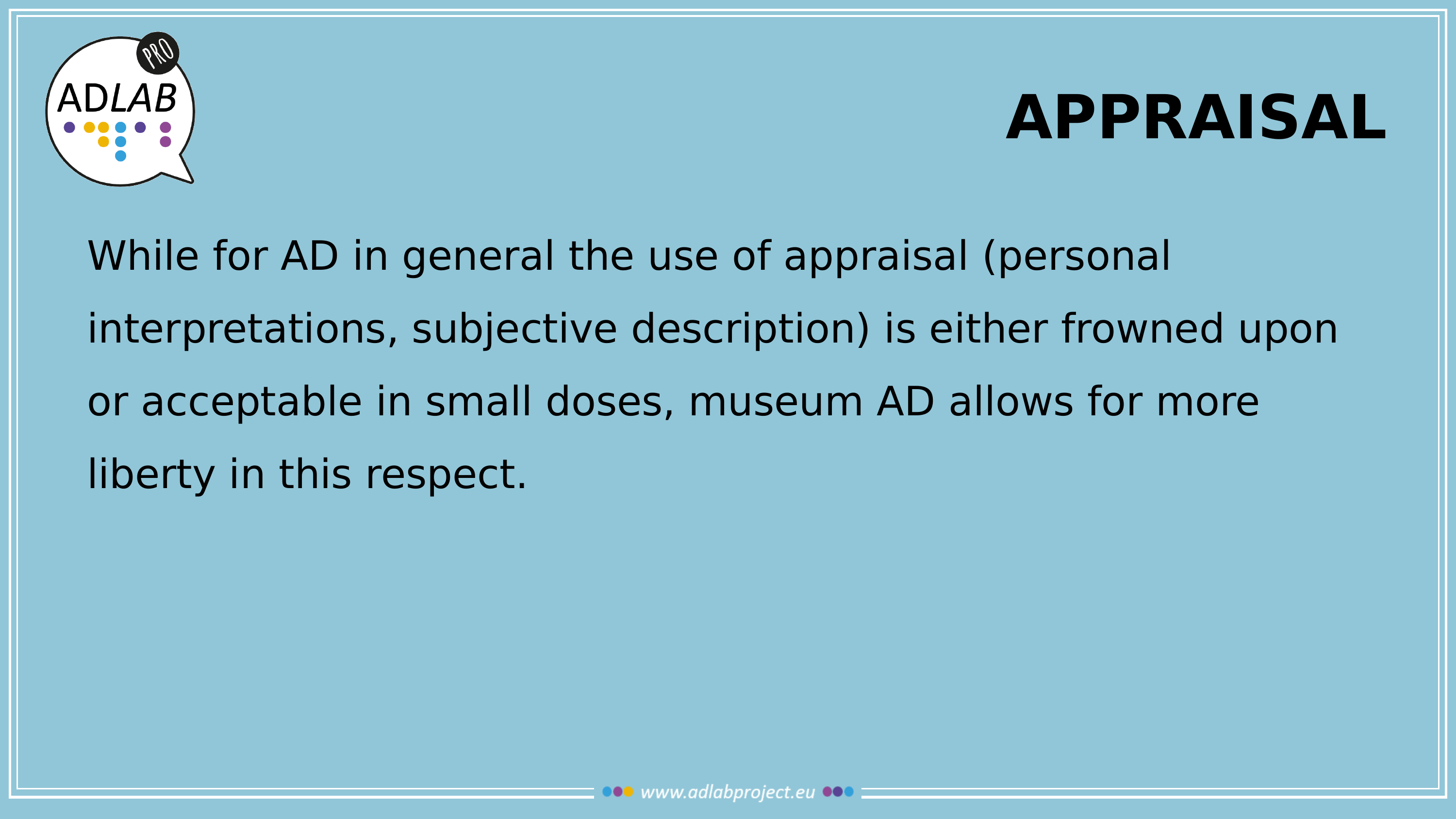

# appraisal
While for AD in general the use of appraisal (personal interpretations, subjective description) is either frowned upon or acceptable in small doses, museum AD allows for more liberty in this respect.